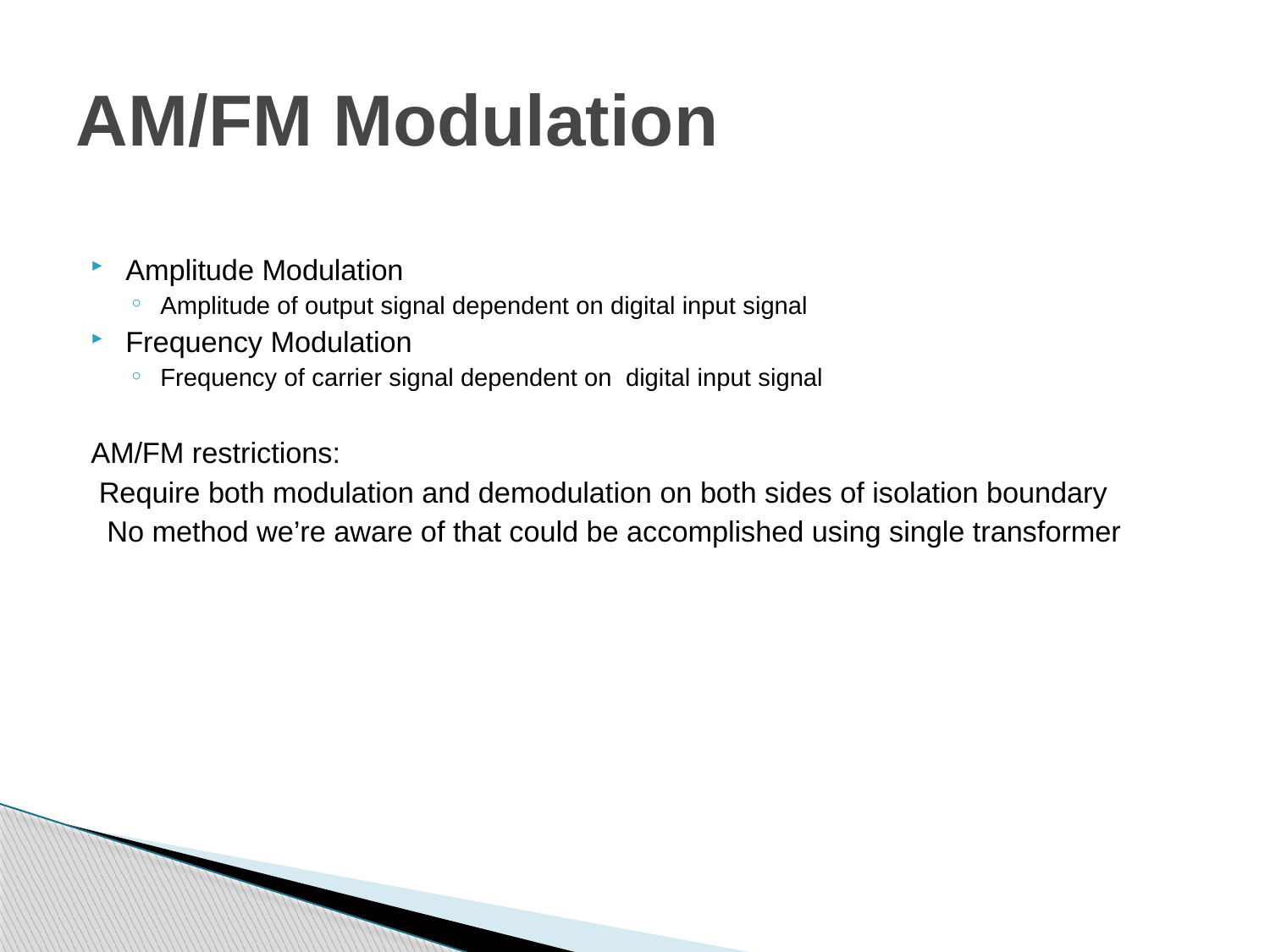

# AM/FM Modulation

Amplitude Modulation
Amplitude of output signal dependent on digital input signal
Frequency Modulation
Frequency of carrier signal dependent on  digital input signal

AM/FM restrictions:
 Require both modulation and demodulation on both sides of isolation boundary
  No method we’re aware of that could be accomplished using single transformer